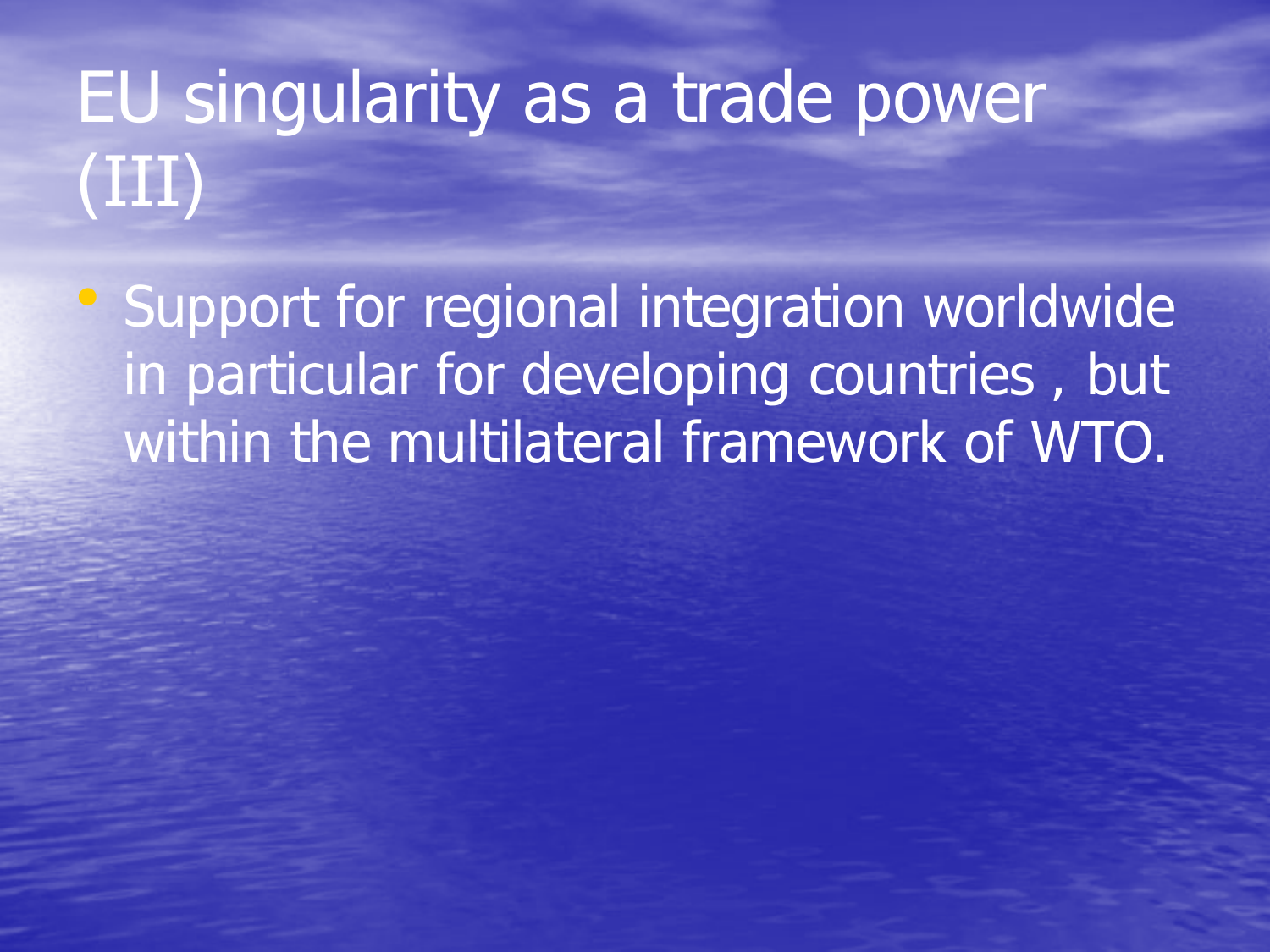

# EU singularity as a trade power (III)
Support for regional integration worldwide in particular for developing countries , but within the multilateral framework of WTO.